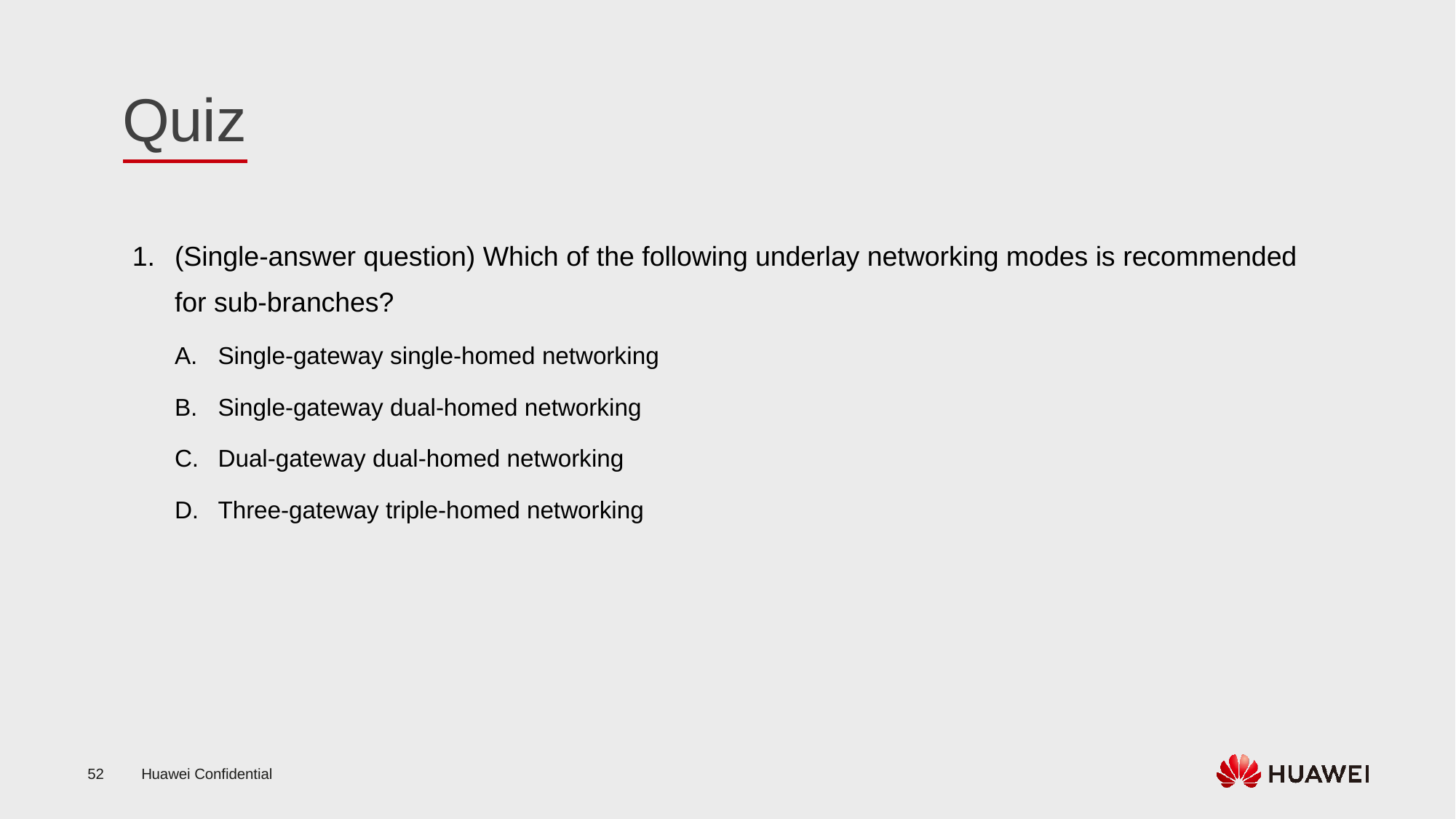

(Single-answer question) Which of the following underlay networking modes is recommended for sub-branches?
Single-gateway single-homed networking
Single-gateway dual-homed networking
Dual-gateway dual-homed networking
Three-gateway triple-homed networking